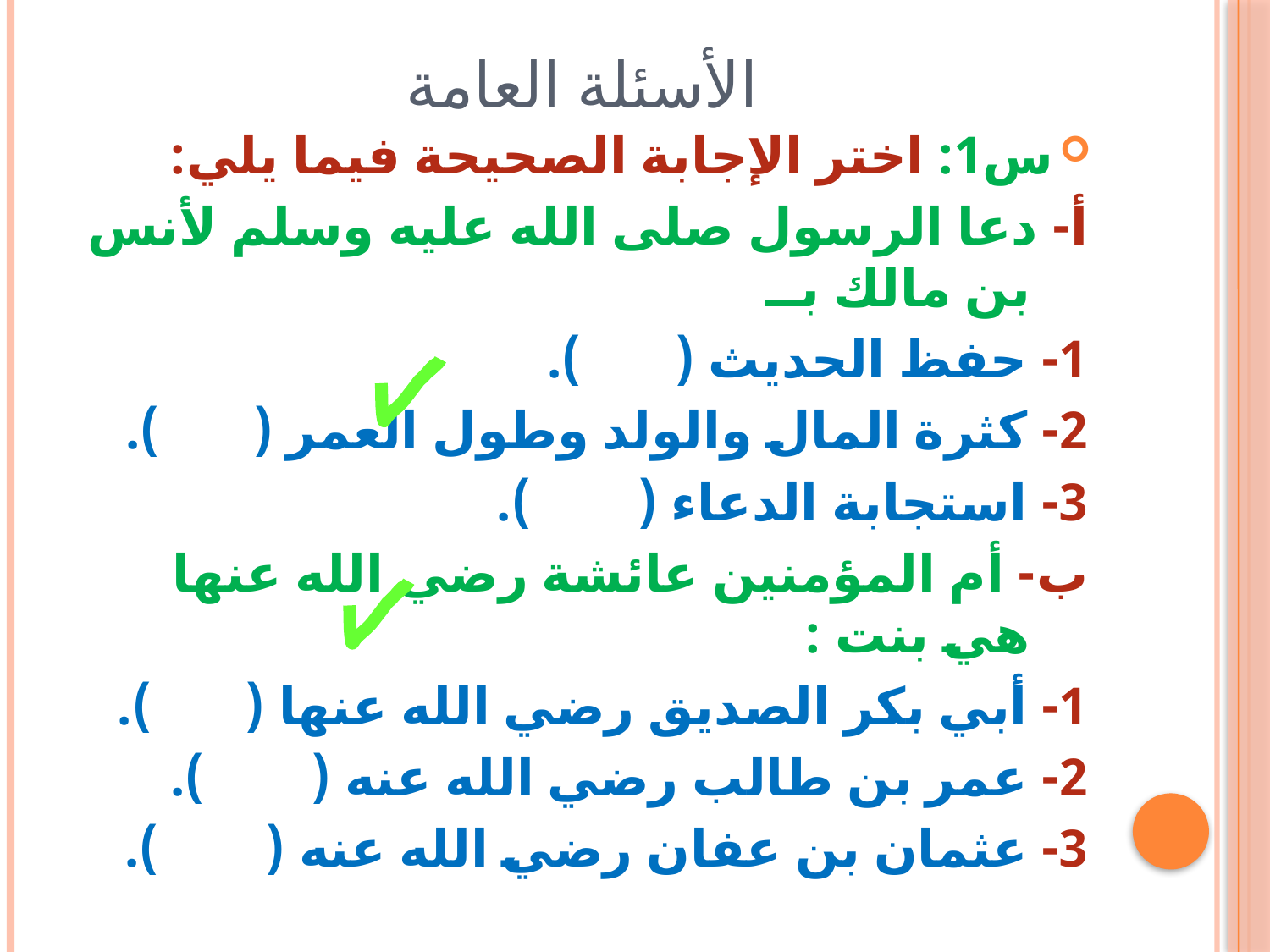

# الأسئلة العامة
س1: اختر الإجابة الصحيحة فيما يلي:
أ- دعا الرسول صلى الله عليه وسلم لأنس بن مالك بــ
1- حفظ الحديث (       ).
2- كثرة المال والولد وطول العمر (       ).
3- استجابة الدعاء (        ).
ب- أم المؤمنين عائشة رضي الله عنها هي بنت :
1- أبي بكر الصديق رضي الله عنها (       ).
2- عمر بن طالب رضي الله عنه (        ).
3- عثمان بن عفان رضي الله عنه (        ).